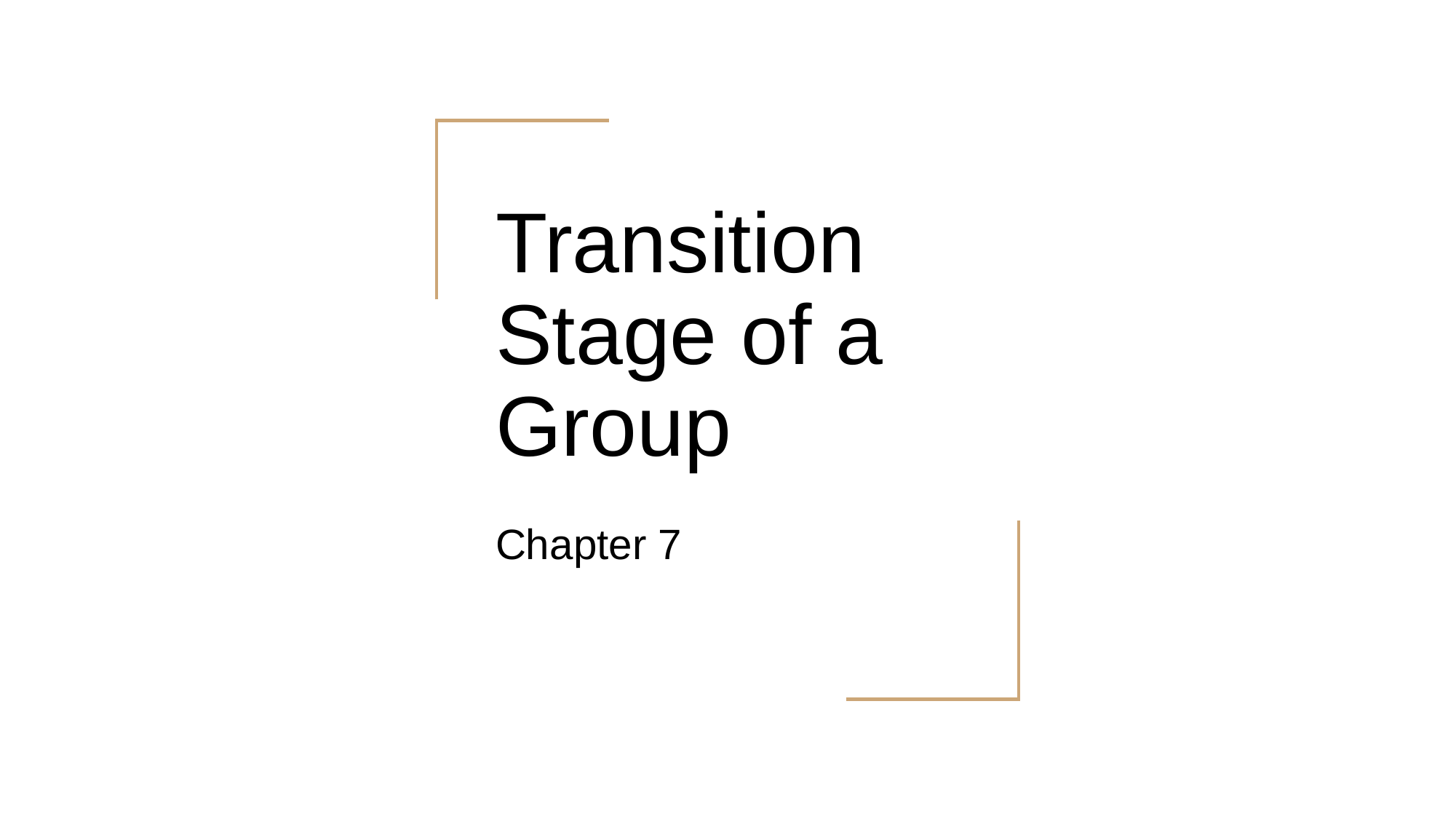

# Transition Stage of a Group
Chapter 7